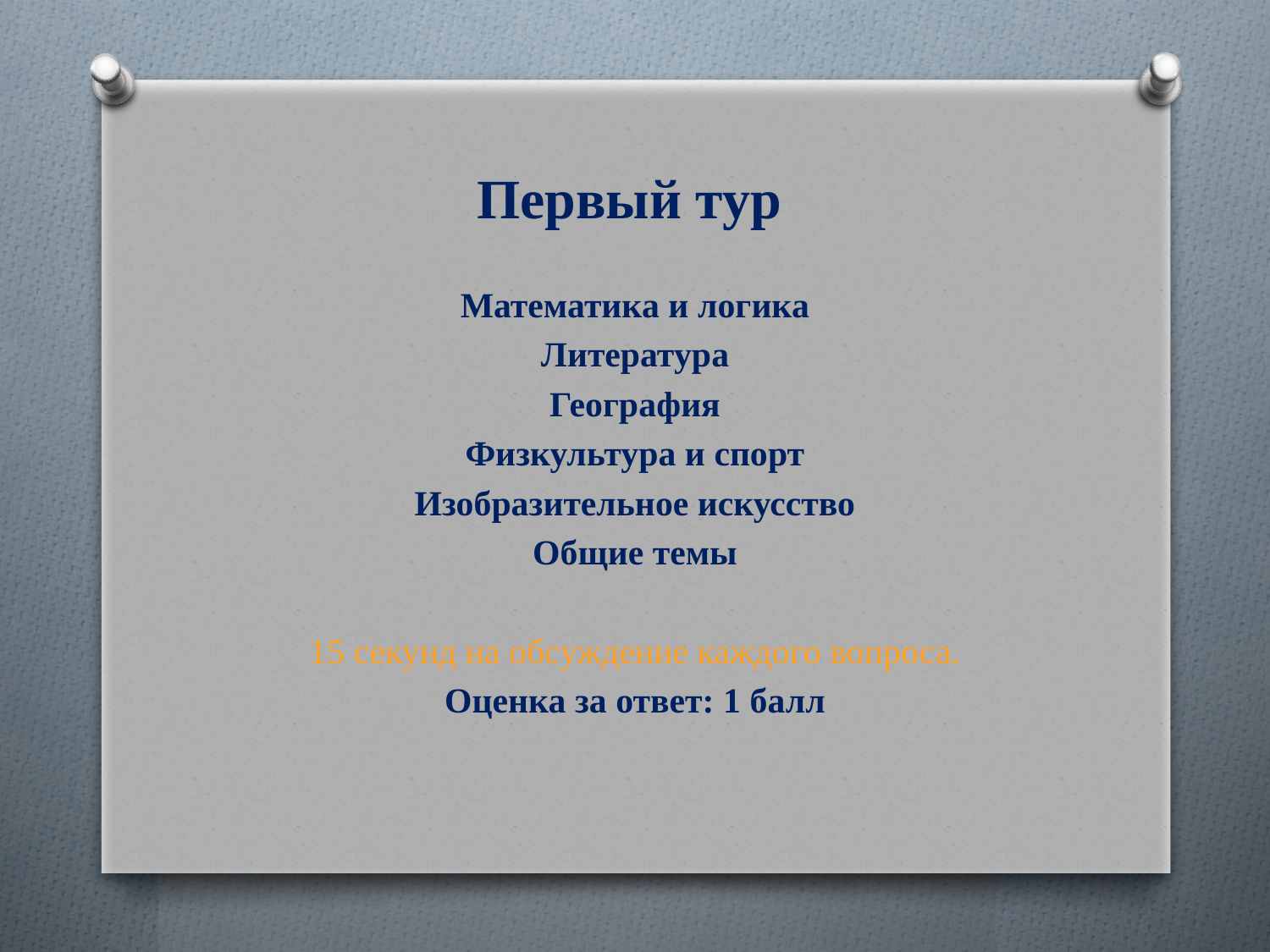

# Первый тур
Математика и логика
Литература
География
Физкультура и спорт
Изобразительное искусство
Общие темы

15 секунд на обсуждение каждого вопроса.
Оценка за ответ: 1 балл